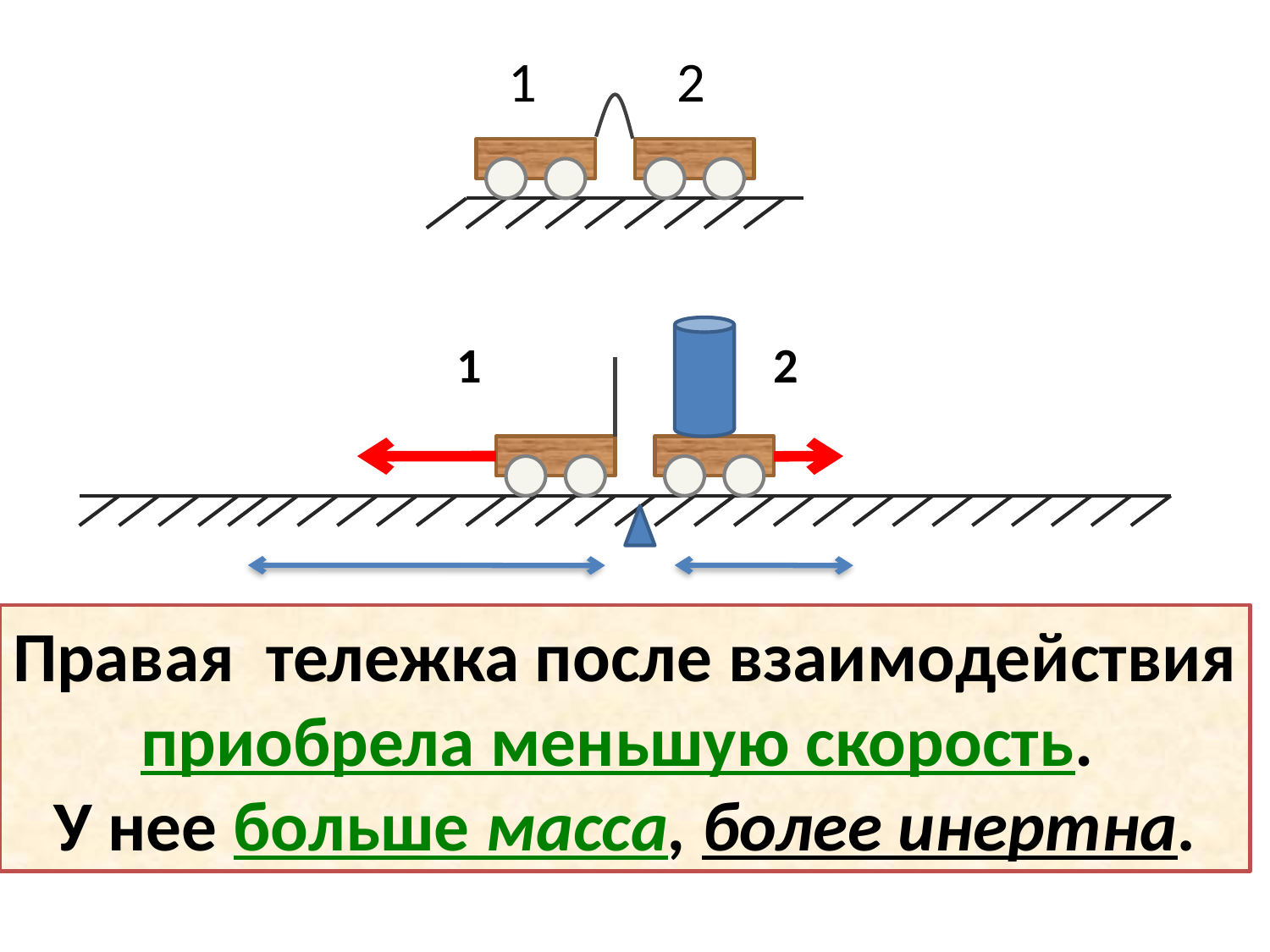

1           2

1                          2

Правая  тележка после взаимодействия приобрела меньшую скорость.
У нее больше масса, более инертна.